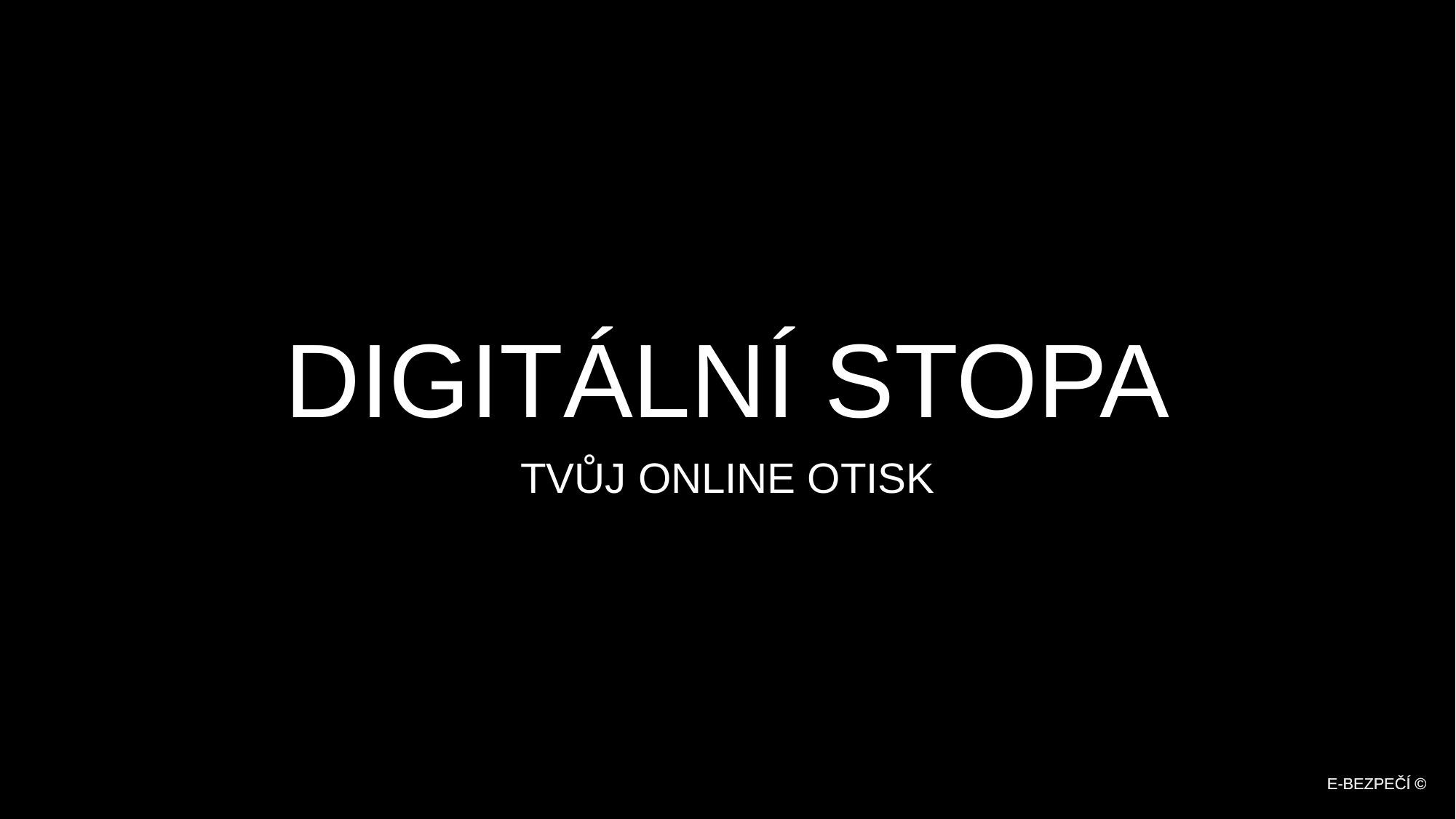

DIGITÁLNÍ STOPA
TVŮJ ONLINE OTISK
E-BEZPEČÍ ©
E-BEZPEČÍ ©